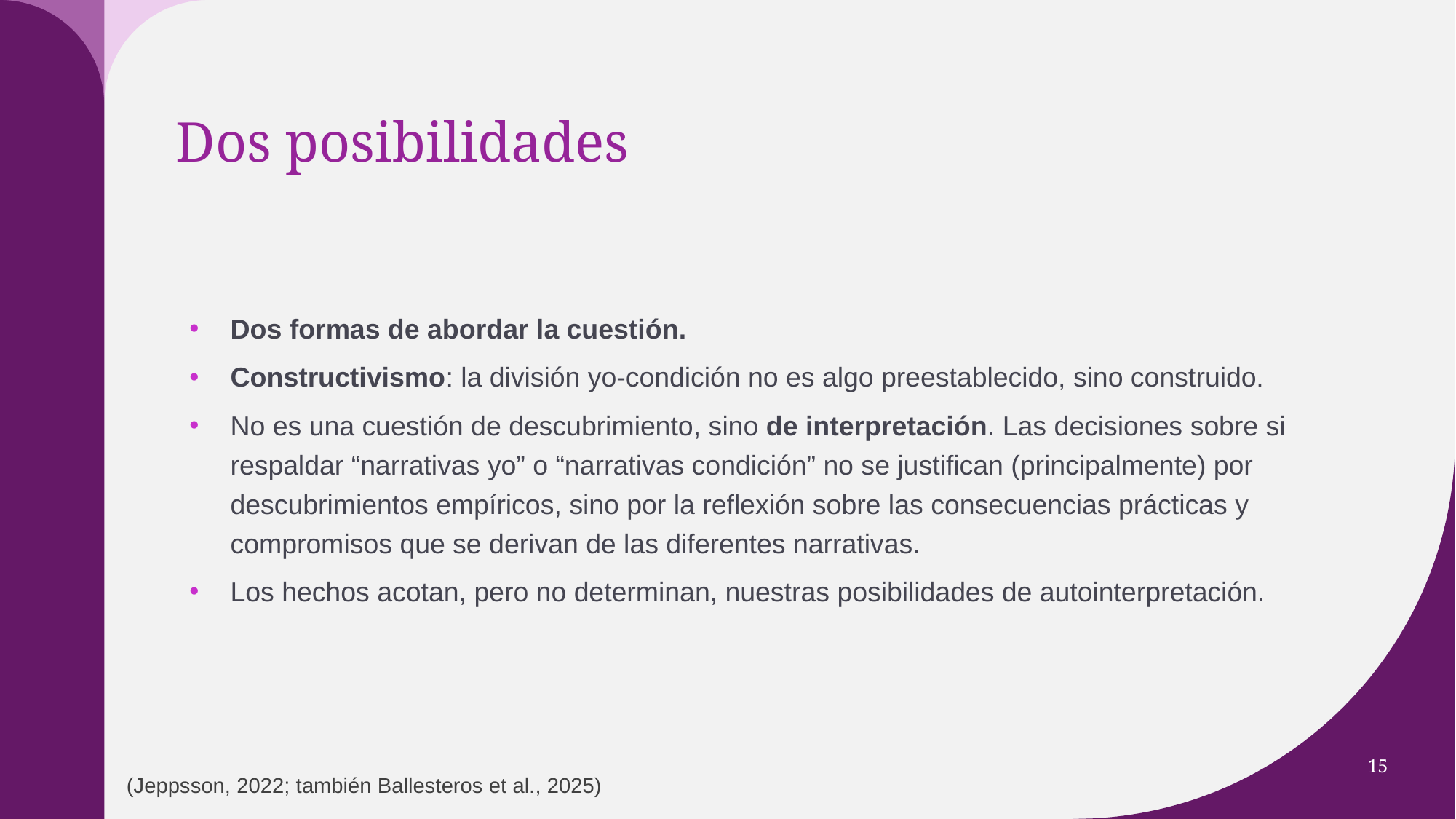

# Dos posibilidades
Dos formas de abordar la cuestión.
Constructivismo: la división yo-condición no es algo preestablecido, sino construido.
No es una cuestión de descubrimiento, sino de interpretación. Las decisiones sobre si respaldar “narrativas yo” o “narrativas condición” no se justifican (principalmente) por descubrimientos empíricos, sino por la reflexión sobre las consecuencias prácticas y compromisos que se derivan de las diferentes narrativas.
Los hechos acotan, pero no determinan, nuestras posibilidades de autointerpretación.
15
(Jeppsson, 2022; también Ballesteros et al., 2025)